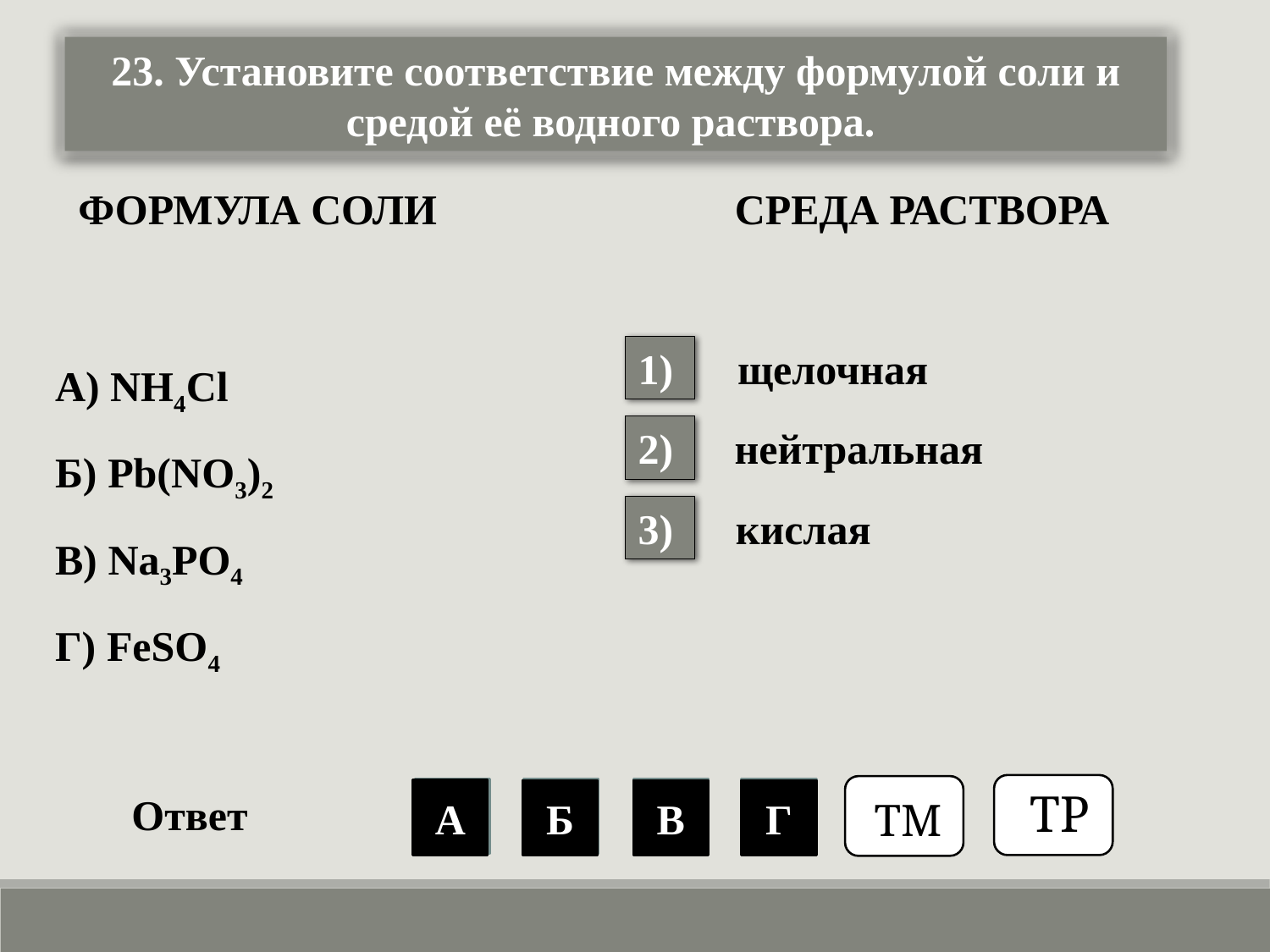

23. Установите соответствие между формулой соли и средой её водного раствора.
  ФОРМУЛА СОЛИ	                            СРЕДА РАСТВОРА
А) NH4Cl
Б) Pb(NO3)2
В) Na3PO4
Г) FeSO4
1)
щелочная
2)
нейтральная
3)
кислая
ТР
ТМ
3
2
2
4
А
Б
В
Г
   Ответ